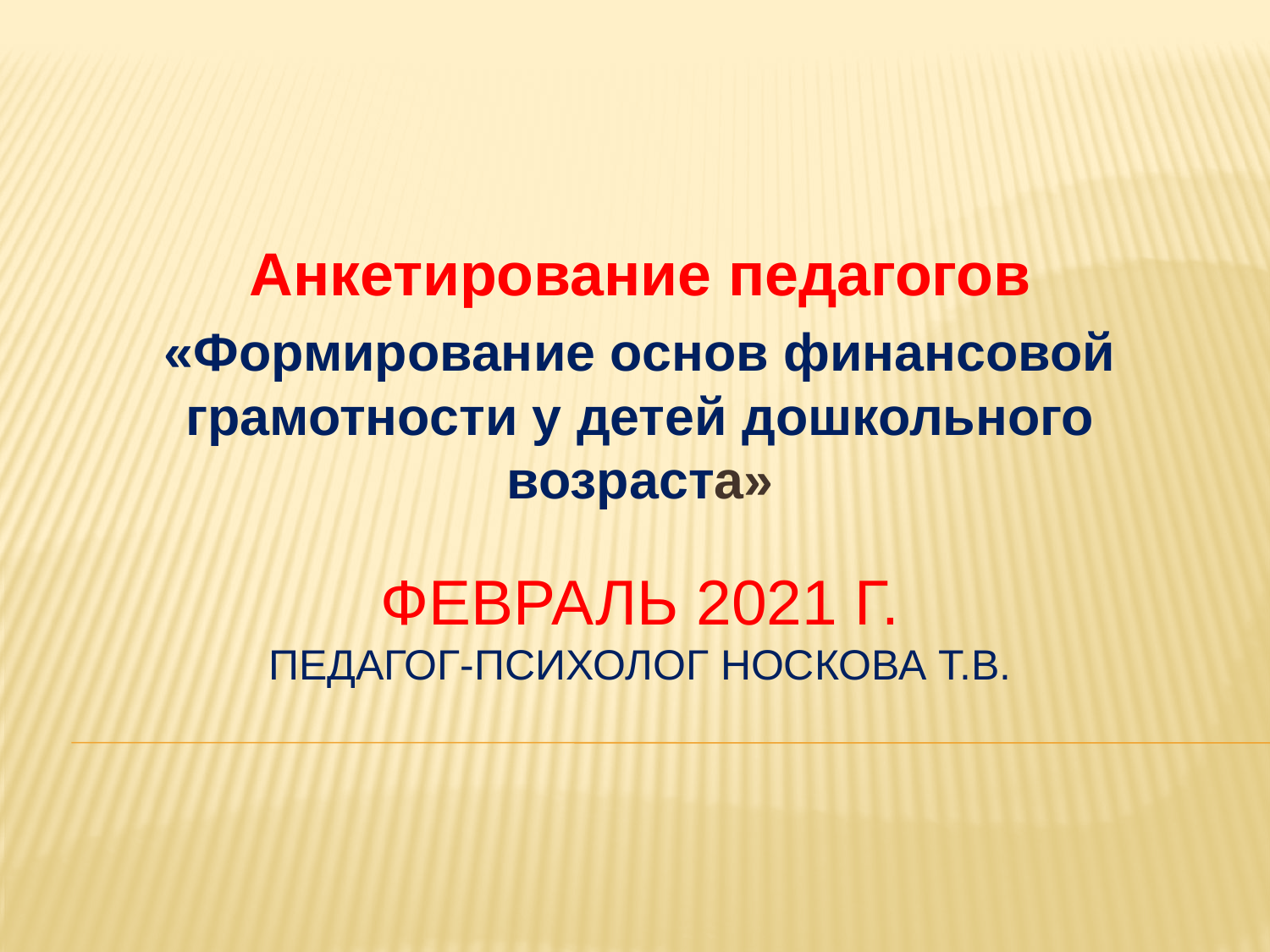

Анкетирование педагогов
«Формирование основ финансовой грамотности у детей дошкольного возраста»
# февраль 2021 г. педагог-психолог Носкова Т.В.